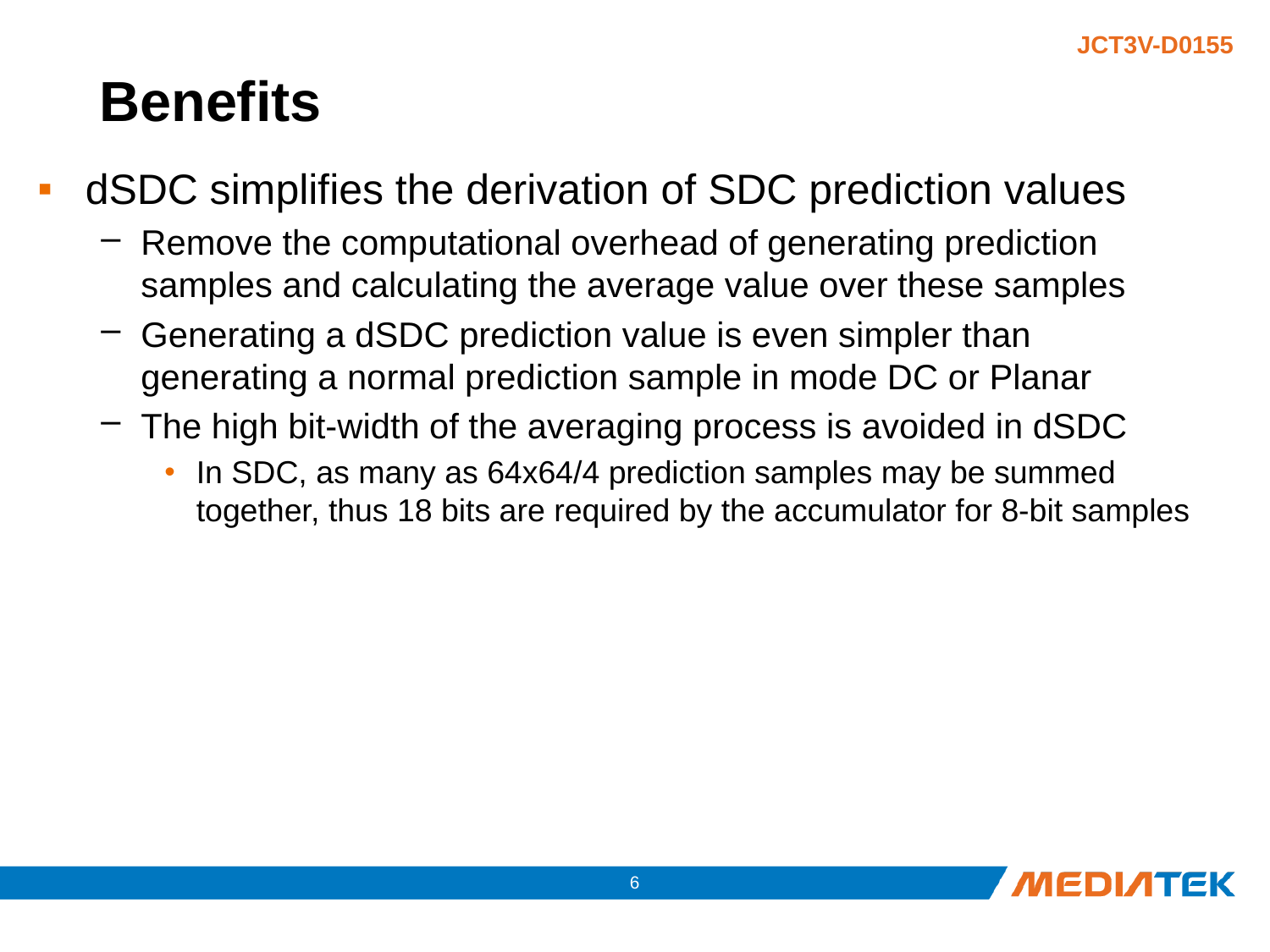

# Benefits
dSDC simplifies the derivation of SDC prediction values
Remove the computational overhead of generating prediction samples and calculating the average value over these samples
Generating a dSDC prediction value is even simpler than generating a normal prediction sample in mode DC or Planar
The high bit-width of the averaging process is avoided in dSDC
In SDC, as many as 64x64/4 prediction samples may be summed together, thus 18 bits are required by the accumulator for 8-bit samples
6